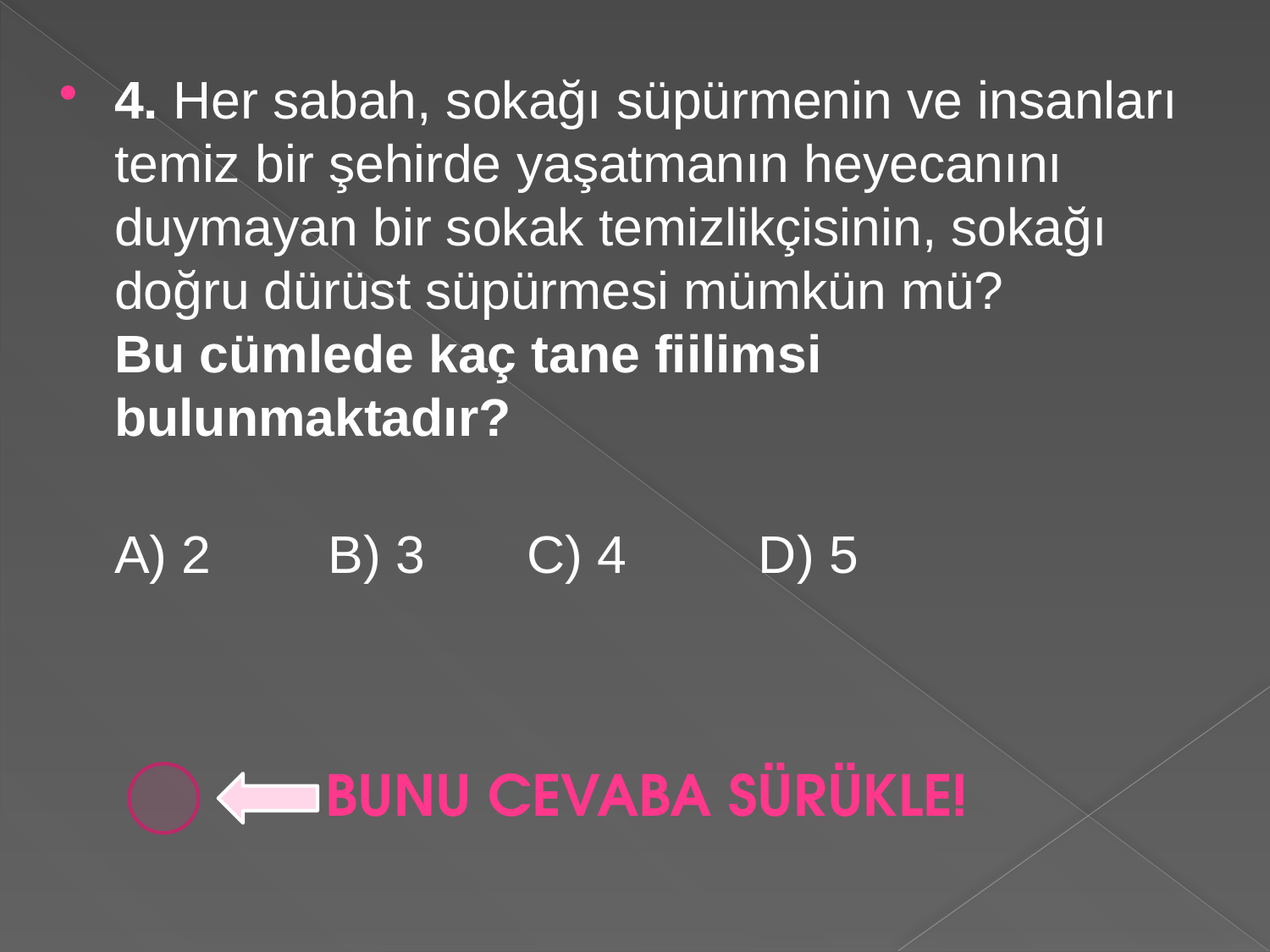

4. Her sabah, sokağı süpürmenin ve insanları temiz bir şehirde yaşatmanın heyecanını duymayan bir sokak temizlikçisinin, sokağı doğru dürüst süpürmesi mümkün mü?
Bu cümlede kaç tane fiilimsi bulunmaktadır?
A) 2        B) 3       C) 4         D) 5
BUNU CEVABA SÜRÜKLE!